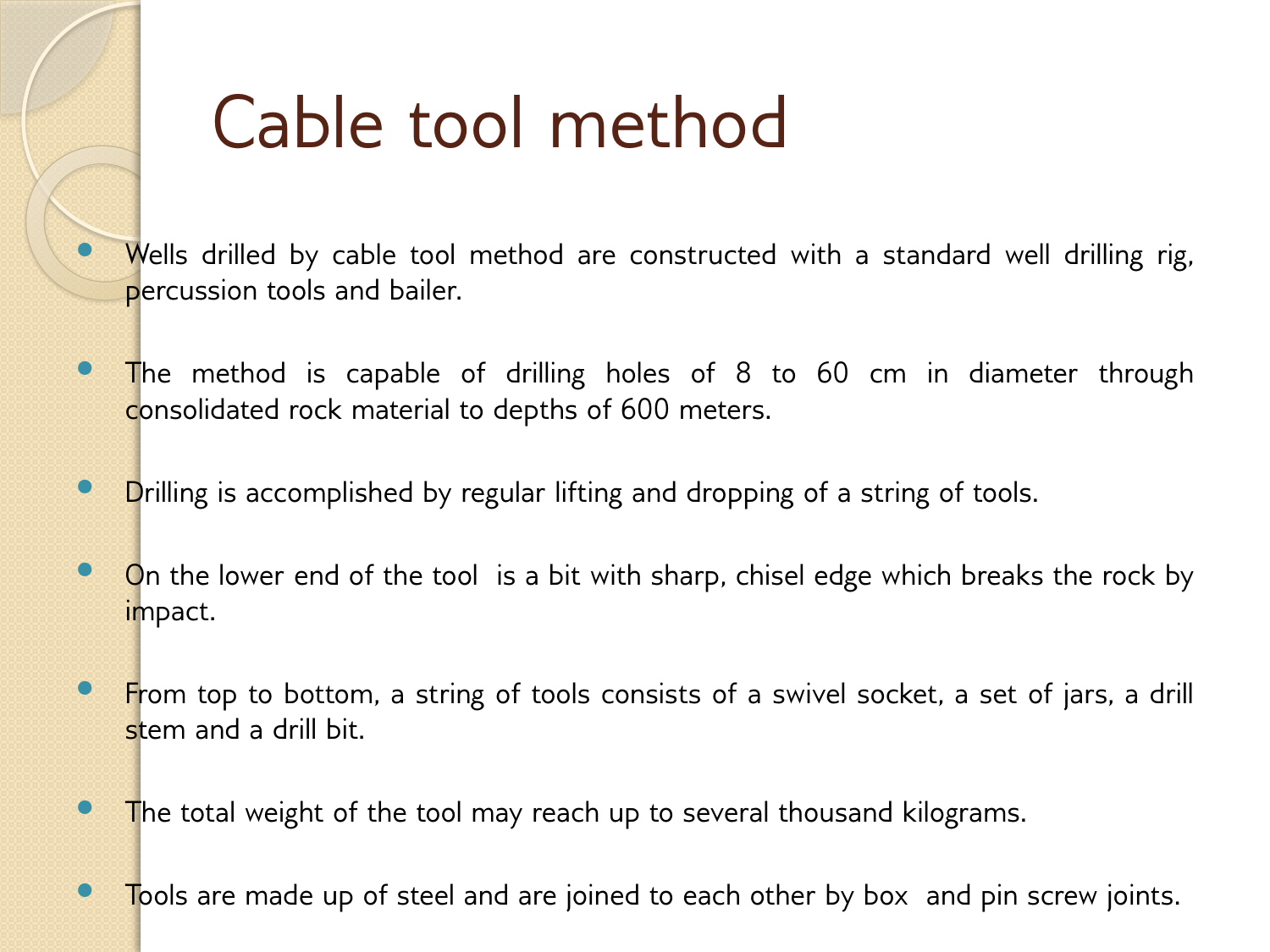

# Cable tool method
Wells drilled by cable tool method are constructed with a standard well drilling rig, percussion tools and bailer.

The method is capable of drilling holes of 8 to 60 cm in diameter through consolidated rock material to depths of 600 meters.

Drilling is accomplished by regular lifting and dropping of a string of tools.

On the lower end of the tool  is a bit with sharp, chisel edge which breaks the rock by impact.

From top to bottom, a string of tools consists of a swivel socket, a set of jars, a drill stem and a drill bit.

The total weight of the tool may reach up to several thousand kilograms.

Tools are made up of steel and are joined to each other by box  and pin screw joints.